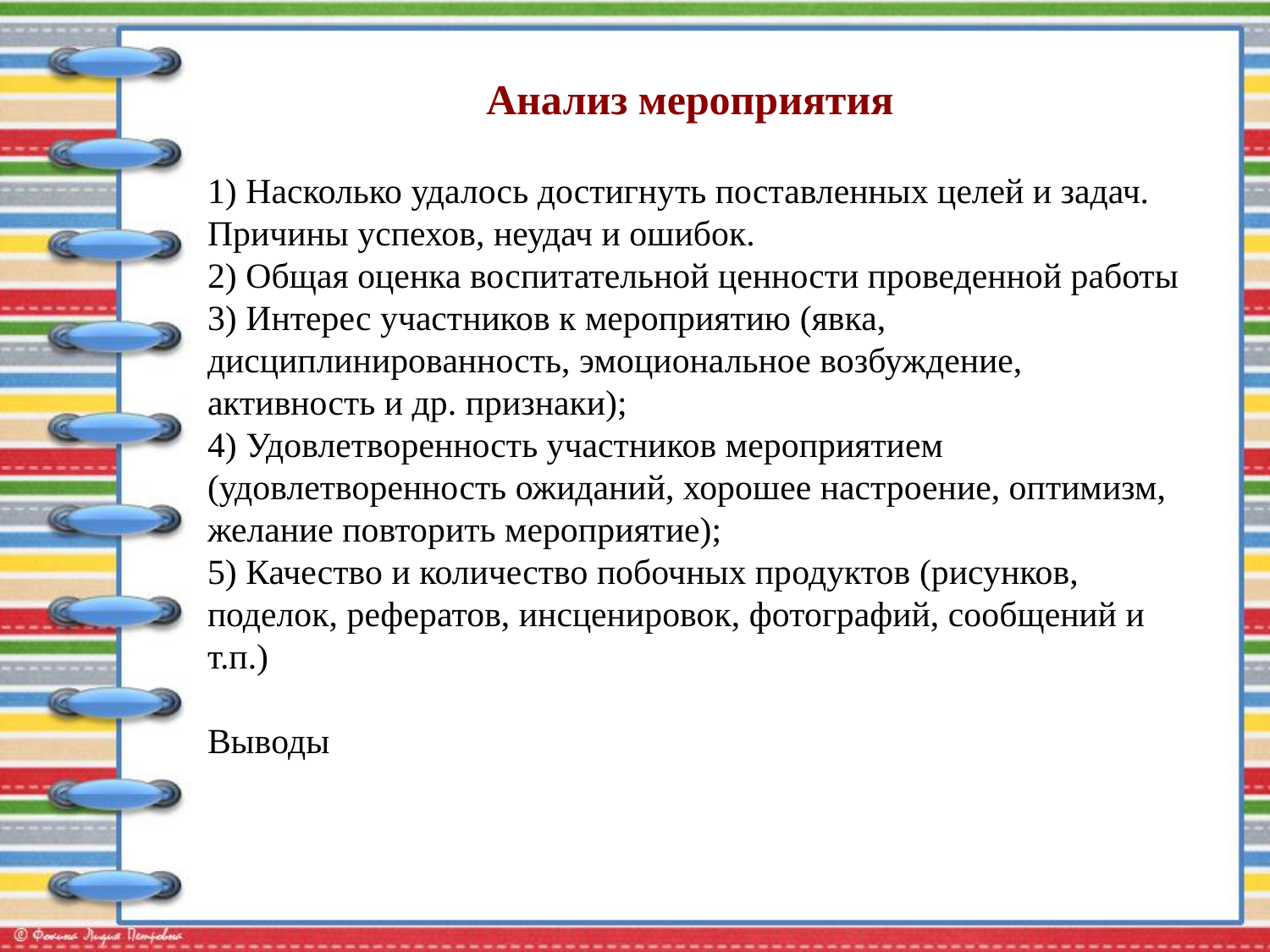

Анализ мероприятия
1) Насколько удалось достигнуть поставленных целей и задач. Причины успехов, неудач и ошибок.
2) Общая оценка воспитательной ценности проведенной работы
3) Интерес участников к мероприятию (явка, дисциплинированность, эмоциональное возбуждение, активность и др. признаки);
4) Удовлетворенность участников мероприятием (удовлетворенность ожиданий, хорошее настроение, оптимизм, желание повторить мероприятие);
5) Качество и количество побочных продуктов (рисунков, поделок, рефератов, инсценировок, фотографий, сообщений и т.п.)

Выводы